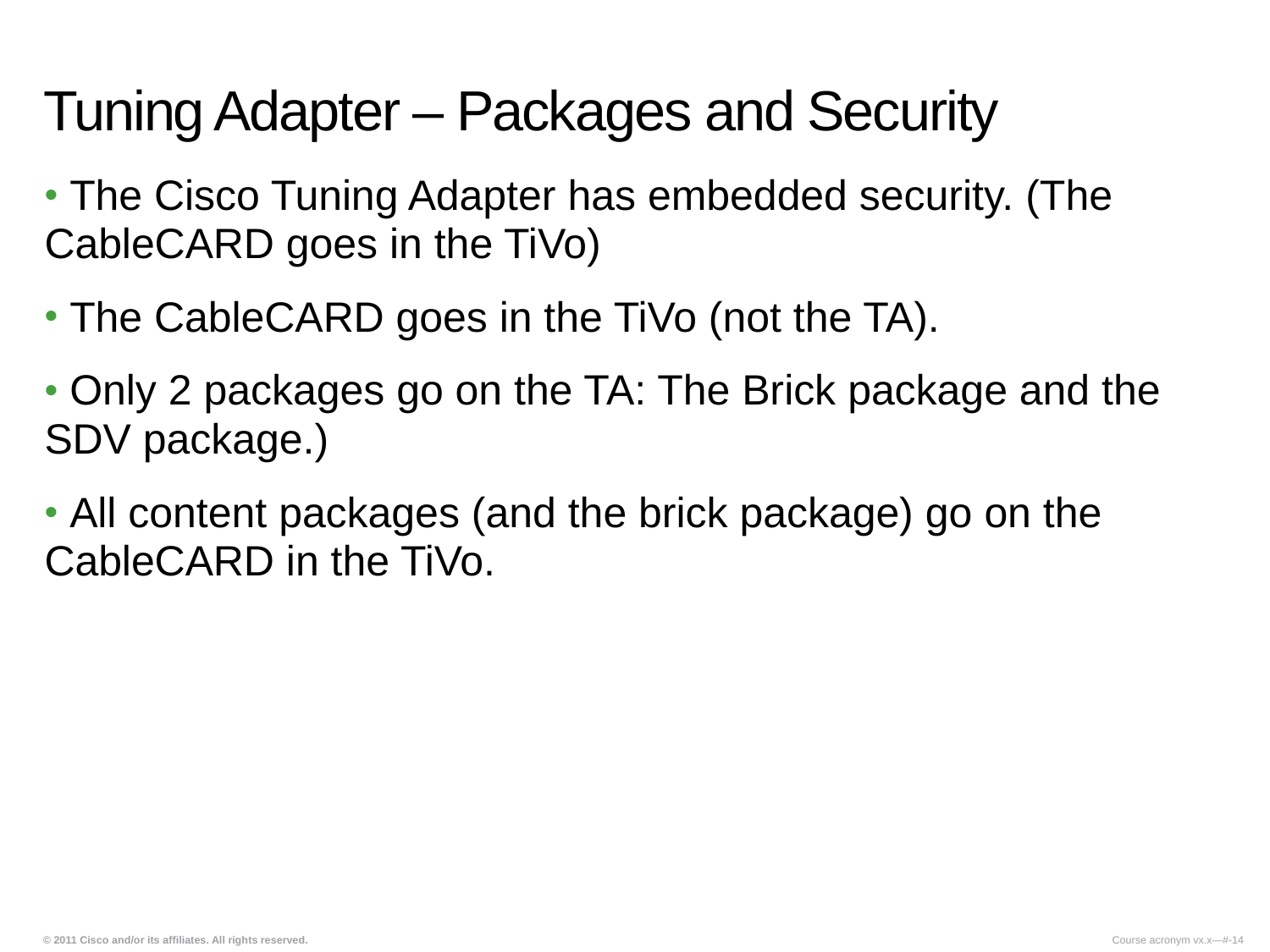

# Tuning Adapter – Packages and Security
 The Cisco Tuning Adapter has embedded security. (The CableCARD goes in the TiVo)
 The CableCARD goes in the TiVo (not the TA).
 Only 2 packages go on the TA: The Brick package and the SDV package.)
 All content packages (and the brick package) go on the CableCARD in the TiVo.